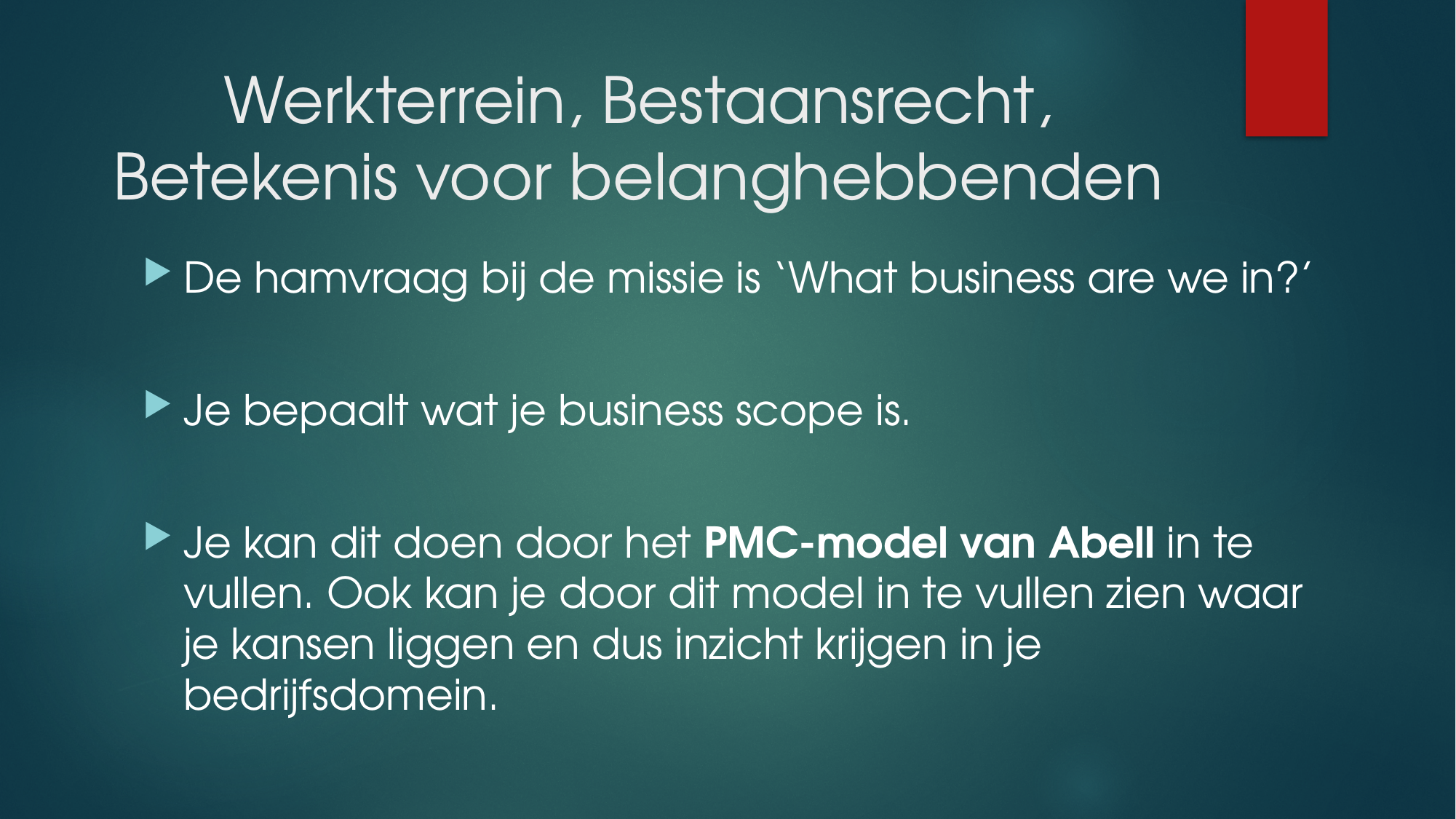

# Werkterrein, Bestaansrecht, Betekenis voor belanghebbenden
De hamvraag bij de missie is ‘What business are we in?’

Je bepaalt wat je business scope is.

Je kan dit doen door het PMC-model van Abell in te vullen. Ook kan je door dit model in te vullen zien waar je kansen liggen en dus inzicht krijgen in je bedrijfsdomein.